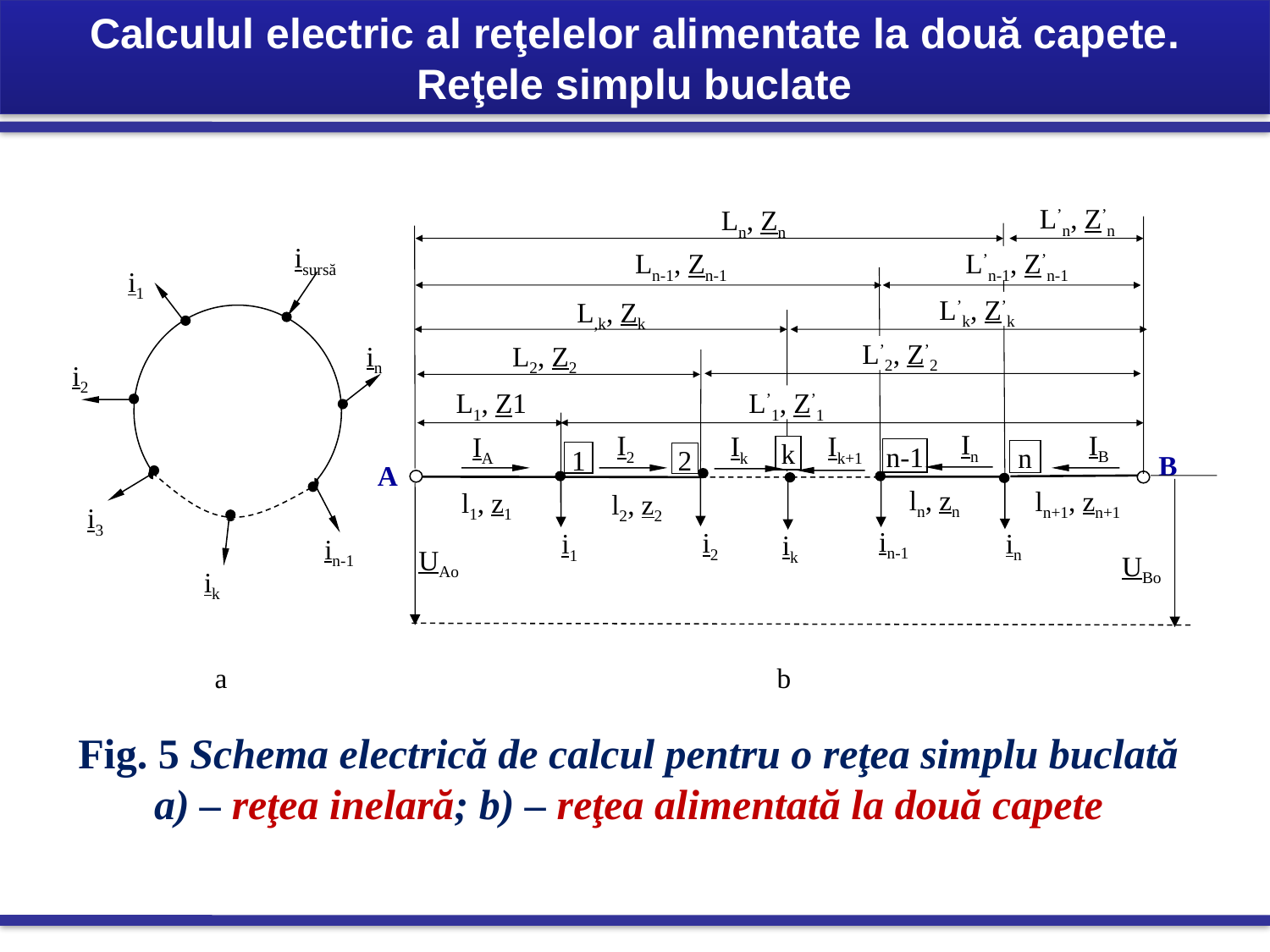

Calculul electric al reţelelor alimentate la două capete.
Reţele simplu buclate

 L’n, Z’n
 Ln, Zn

isursă
Ln-1, Zn-1
 L’n-1, Z’n-1
i1

 L’k, Z’k
L,k, Zk

 L’2, Z’2
in
L2, Z2

i2

L1, Z1
 L’1, Z’1

 In
 IB
 I2
 Ik
 Ik+1
IA
k
n-1
n
1
2
B
A

ln, zn

ln+1, zn+1
l1, z1
l2, z2
i3

in-1
i2
in
i1
ik
in-1
UAo
UBo
ik

a
b
Fig. 5 Schema electrică de calcul pentru o reţea simplu buclată
a) – reţea inelară; b) – reţea alimentată la două capete